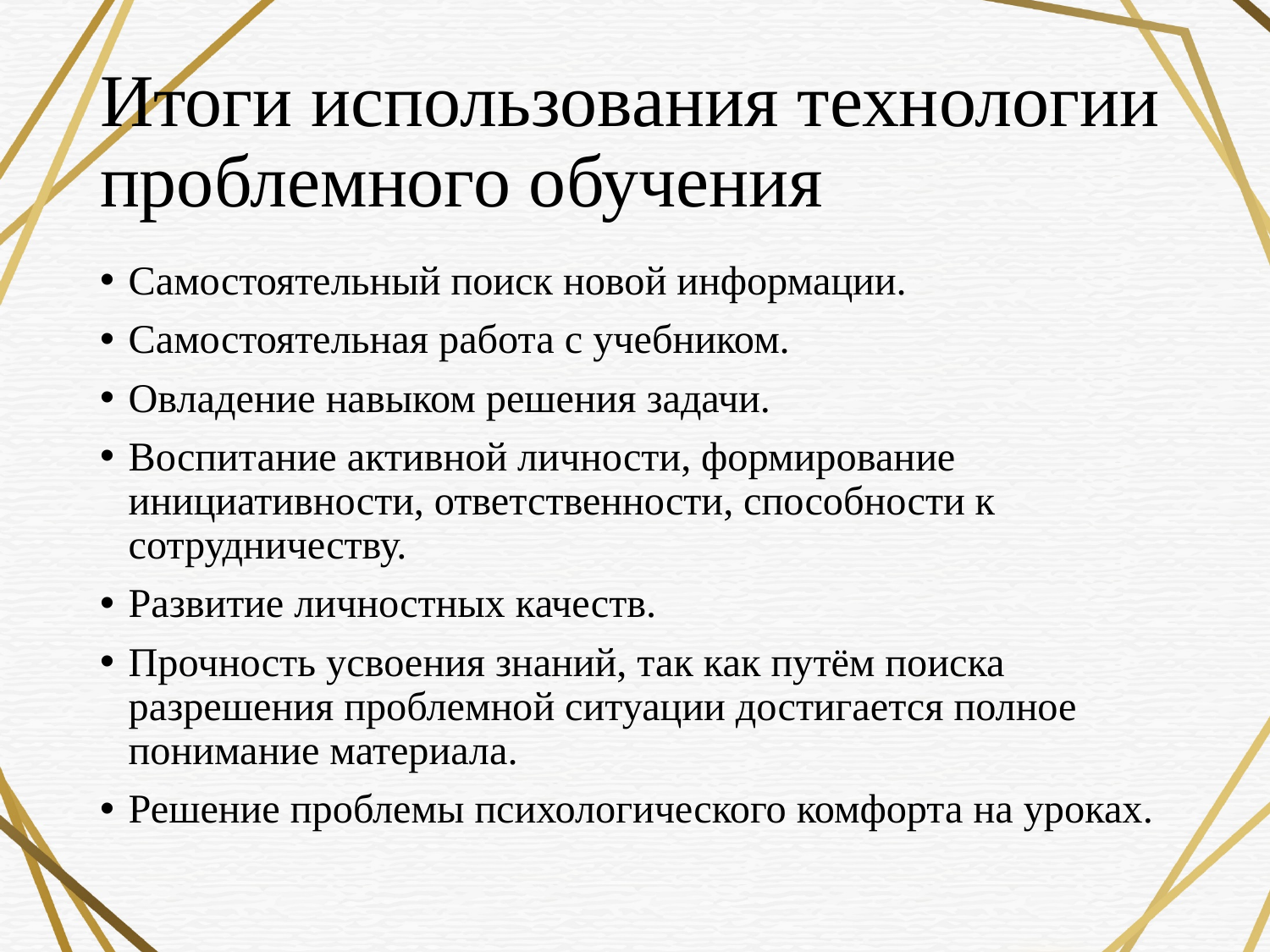

# Итоги использования технологии проблемного обучения
Самостоятельный поиск новой информации.
Самостоятельная работа с учебником.
Овладение навыком решения задачи.
Воспитание активной личности, формирование инициативности, ответственности, способности к сотрудничеству.
Развитие личностных качеств.
Прочность усвоения знаний, так как путём поиска разрешения проблемной ситуации достигается полное понимание материала.
Решение проблемы психологического комфорта на уроках.